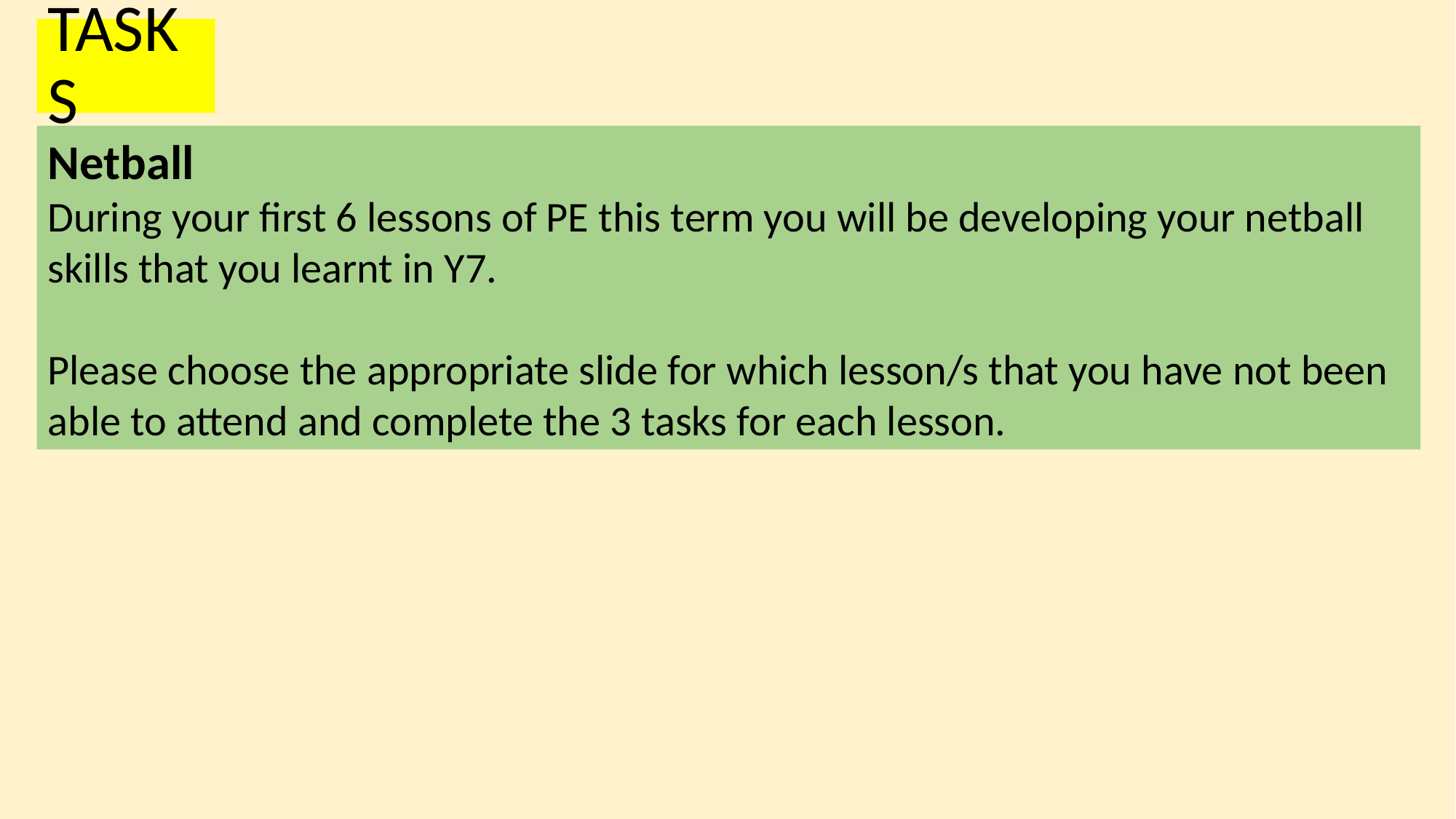

# TASKS
Netball
During your first 6 lessons of PE this term you will be developing your netball skills that you learnt in Y7.

Please choose the appropriate slide for which lesson/s that you have not been able to attend and complete the 3 tasks for each lesson.